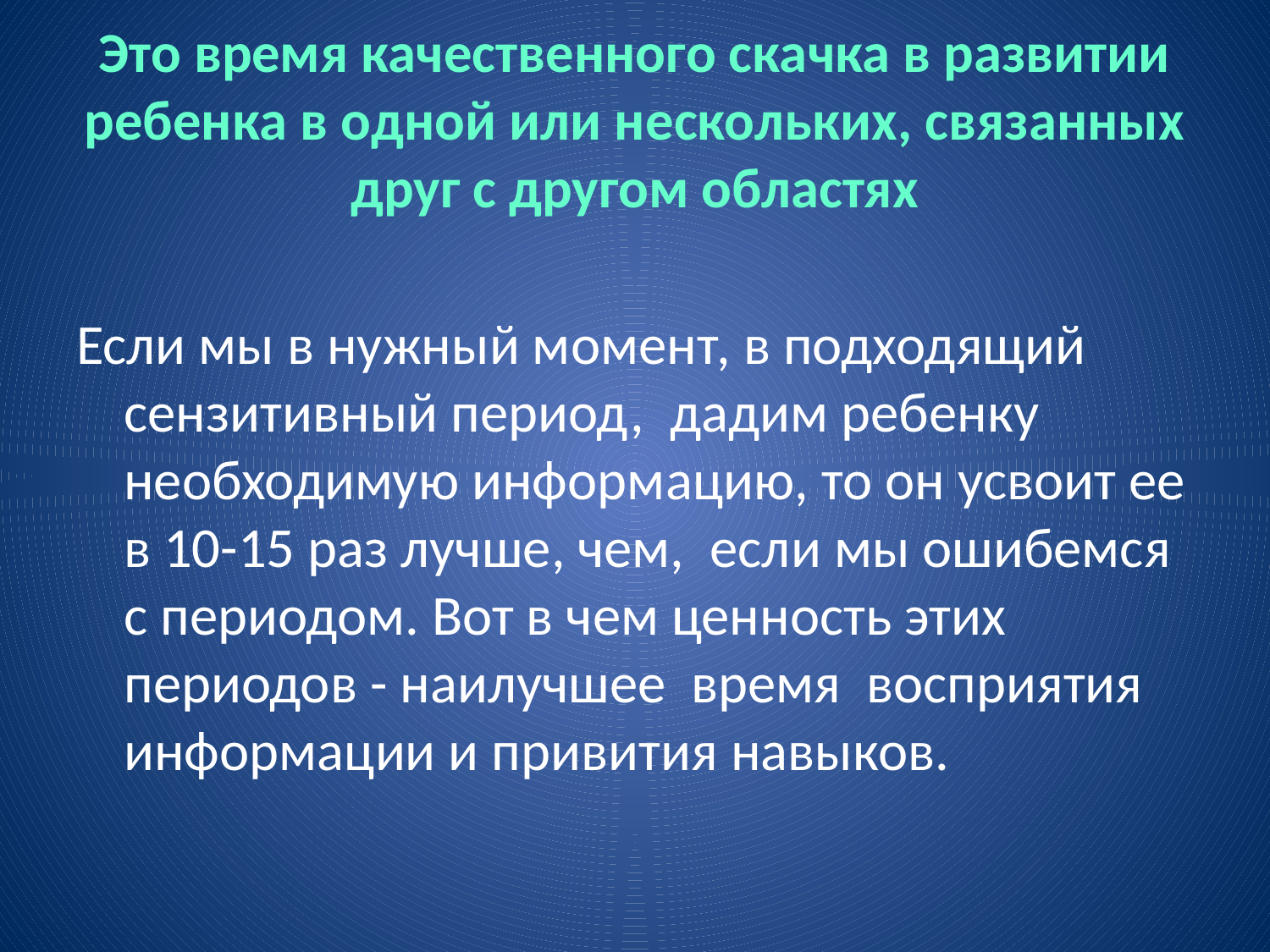

# Это время качественного скачка в развитии ребенка в одной или нескольких, связанных друг с другом областях

Если мы в нужный момент, в подходящий сензитивный период,  дадим ребенку необходимую информацию, то он усвоит ее в 10-15 раз лучше, чем,  если мы ошибемся  с периодом. Вот в чем ценность этих периодов - наилучшее  время  восприятия информации и привития навыков.